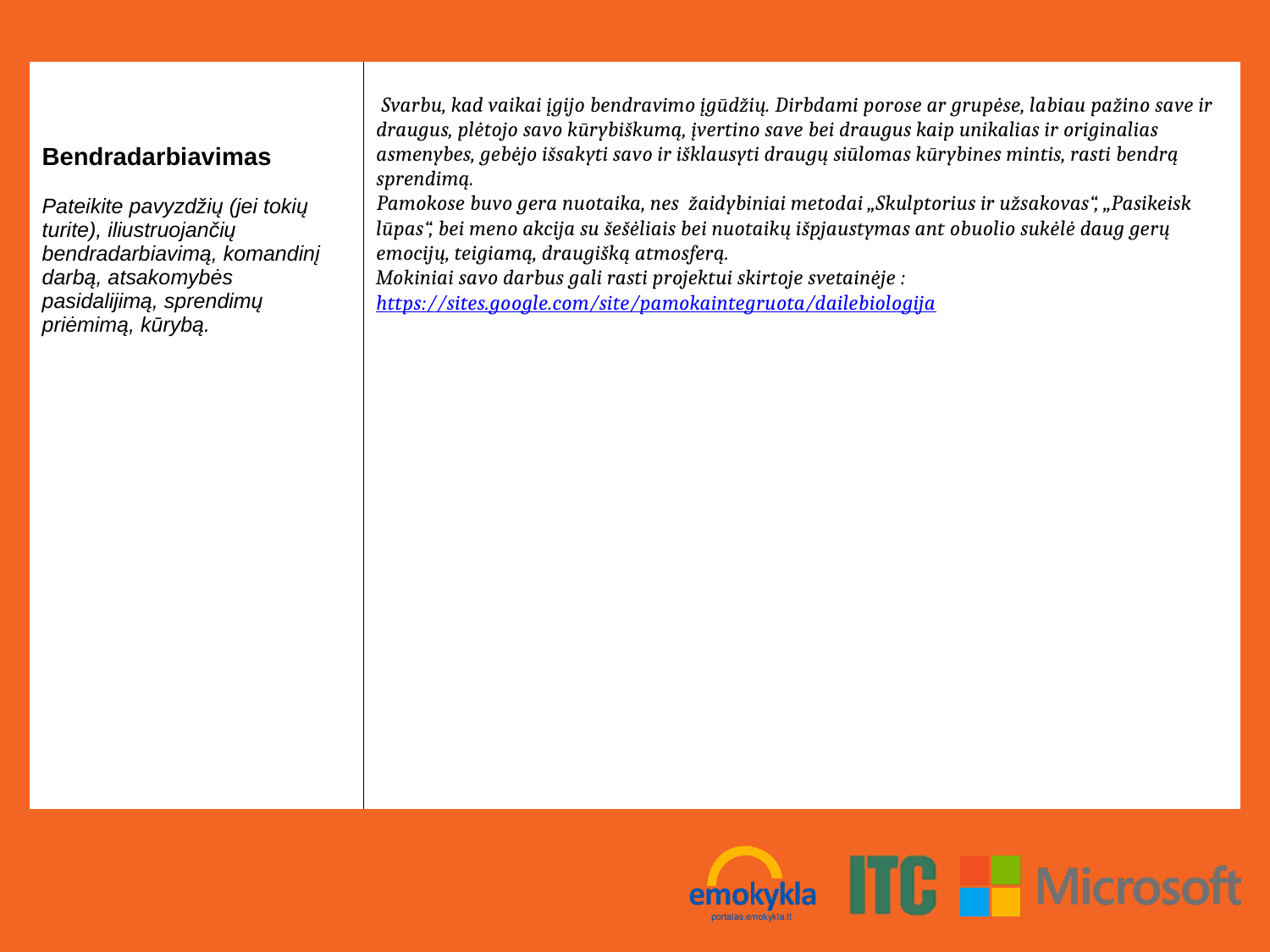

| Bendradarbiavimas Pateikite pavyzdžių (jei tokių turite), iliustruojančių bendradarbiavimą, komandinį darbą, atsakomybės pasidalijimą, sprendimų priėmimą, kūrybą. | Svarbu, kad vaikai įgijo bendravimo įgūdžių. Dirbdami porose ar grupėse, labiau pažino save ir draugus, plėtojo savo kūrybiškumą, įvertino save bei draugus kaip unikalias ir originalias asmenybes, gebėjo išsakyti savo ir išklausyti draugų siūlomas kūrybines mintis, rasti bendrą sprendimą. Pamokose buvo gera nuotaika, nes žaidybiniai metodai „Skulptorius ir užsakovas“, „Pasikeisk lūpas“, bei meno akcija su šešėliais bei nuotaikų išpjaustymas ant obuolio sukėlė daug gerų emocijų, teigiamą, draugišką atmosferą. Mokiniai savo darbus gali rasti projektui skirtoje svetainėje : https://sites.google.com/site/pamokaintegruota/dailebiologija |
| --- | --- |